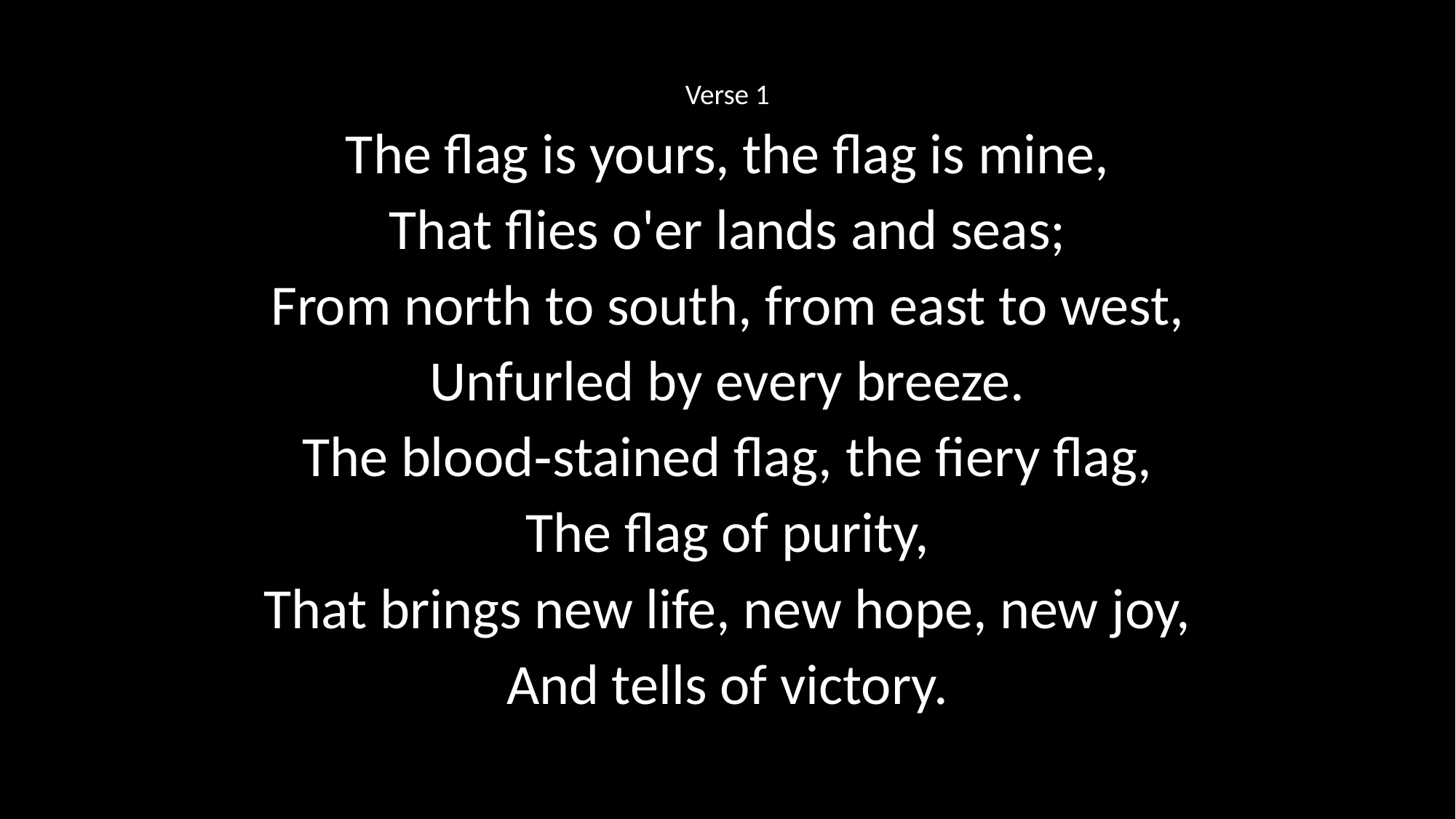

Verse 1
The flag is yours, the flag is mine,
That flies o'er lands and seas;
From north to south, from east to west,
Unfurled by every breeze.
The blood‑stained flag, the fiery flag,
The flag of purity,
That brings new life, new hope, new joy,
And tells of victory.